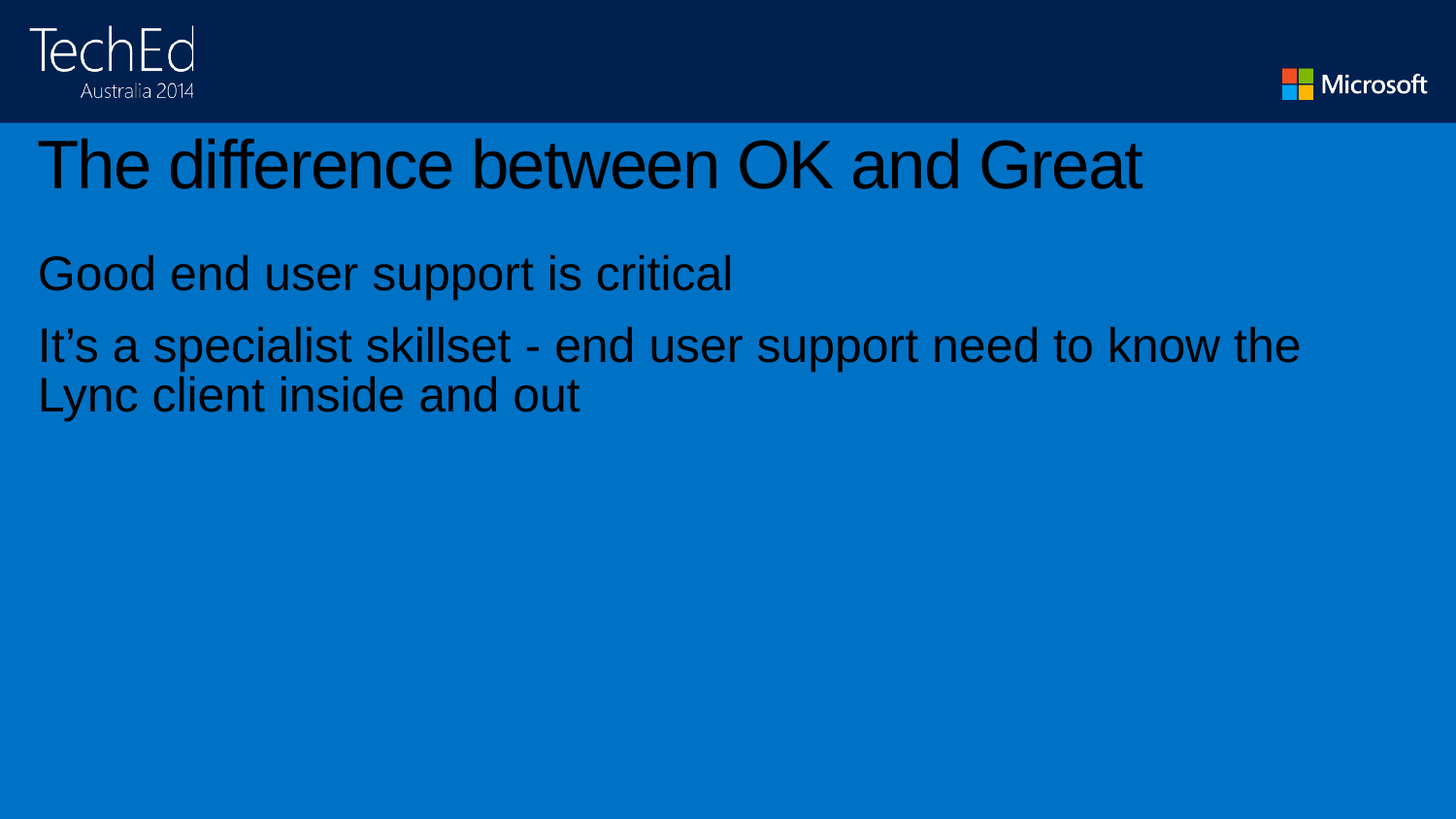

# The difference between OK and Great
Good end user support is critical
It’s a specialist skillset - end user support need to know the Lync client inside and out